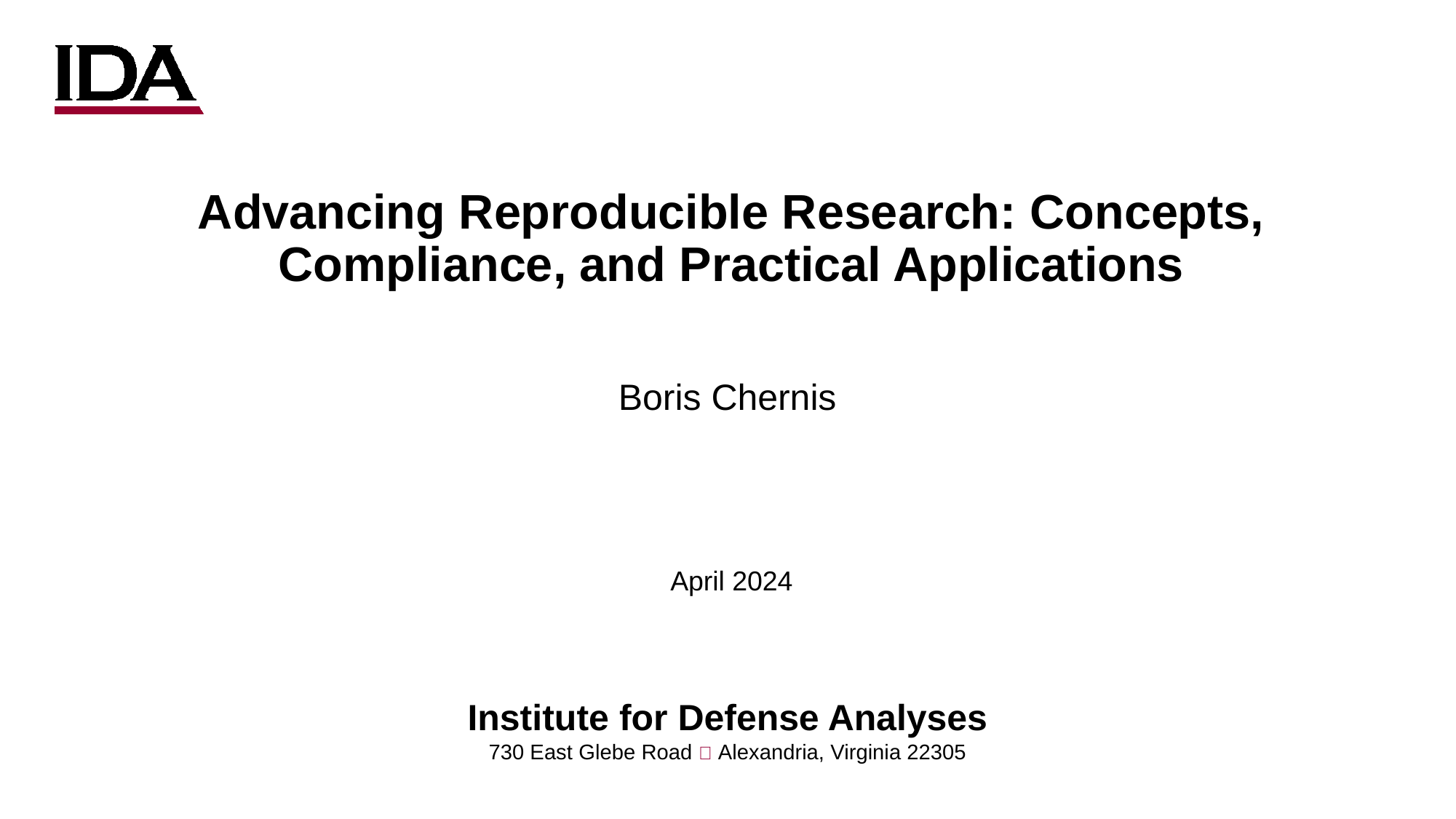

Advancing Reproducible Research: Concepts, Compliance, and Practical Applications
Boris Chernis
April 2024